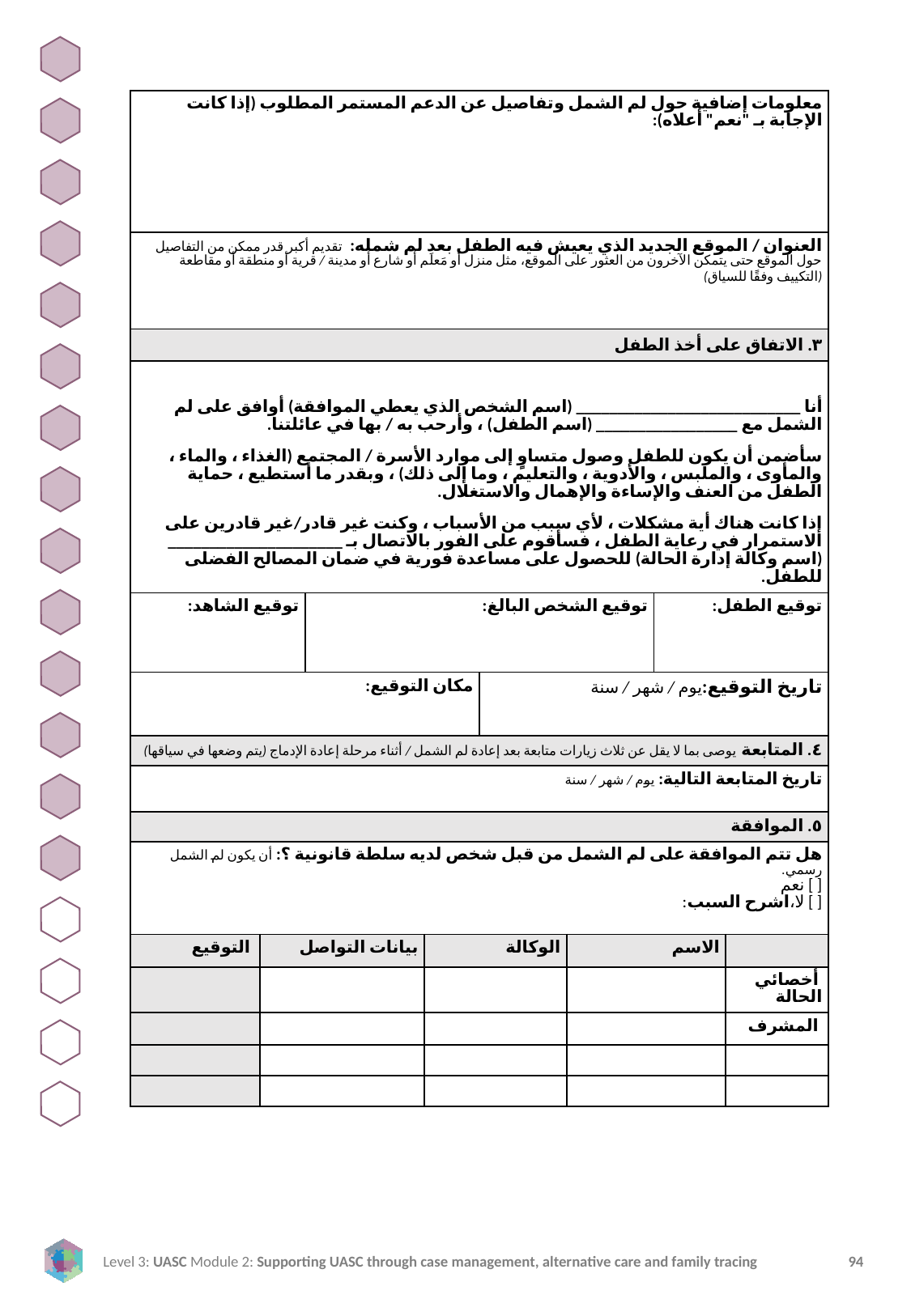

| معلومات إضافية حول لم الشمل وتفاصيل عن الدعم المستمر المطلوب (إذا كانت الإجابة بـ "نعم" أعلاه): |  |  |  |  |  |  |  |
| --- | --- | --- | --- | --- | --- | --- | --- |
| العنوان / الموقع الجديد الذي يعيش فيه الطفل بعد لم شمله: تقديم أكبر قدر ممكن من التفاصيل حول الموقع حتى يتمكن الآخرون من العثور على الموقع، مثل منزل أو مَعلَم أو شارع أو مدينة / قرية أو منطقة أو مقاطعة (التكييف وفقًا للسياق) |  |  |  |  |  |  |  |
| ٣. الاتفاق على أخذ الطفل |  |  |  |  |  |  |  |
| أنا \_\_\_\_\_\_\_\_\_\_\_\_\_\_\_\_\_\_\_\_\_\_\_\_\_\_\_ (اسم الشخص الذي يعطي الموافقة) أوافق على لم الشمل مع \_\_\_\_\_\_\_\_\_\_\_\_\_\_\_\_\_ (اسم الطفل) ، وأرحب به / بها في عائلتنا. سأضمن أن يكون للطفل وصول متساوٍ إلى موارد الأسرة / المجتمع (الغذاء ، والماء ، والمأوى ، والملبس ، والأدوية ، والتعليم ، وما إلى ذلك) ، وبقدر ما أستطيع ، حماية الطفل من العنف والإساءة والإهمال والاستغلال. إذا كانت هناك أية مشكلات ، لأي سبب من الأسباب ، وكنت غير قادر/غير قادرين على الاستمرار في رعاية الطفل ، فسأقوم على الفور بالاتصال بـ \_\_\_\_\_\_\_\_\_\_\_\_\_\_\_\_\_\_\_\_\_ (اسم وكالة إدارة الحالة) للحصول على مساعدة فورية في ضمان المصالح الفضلى للطفل. |  |  |  |  |  |  |  |
| توقيع الشاهد: |  | توقيع الشخص البالغ: |  |  |  | توقيع الطفل: |  |
| مكان التوقيع: |  |  |  | تاريخ التوقيع:يوم / شهر / سنة |  |  |  |
| ٤. المتابعة يوصى بما لا يقل عن ثلاث زيارات متابعة بعد إعادة لم الشمل / أثناء مرحلة إعادة الإدماج (يتم وضعها في سياقها) |  |  |  |  |  |  |  |
| تاريخ المتابعة التالية: يوم / شهر / سنة |  |  |  |  |  |  |  |
| ٥. الموافقة |  |  |  |  |  |  |  |
| هل تتم الموافقة على لم الشمل من قبل شخص لديه سلطة قانونية ؟: أن يكون لم الشمل رسمي. [ ] نعم [ ] لا،اشرح السبب: |  |  |  |  |  |  |  |
| التوقيع | بيانات التواصل |  | الوكالة |  | الاسم |  |  |
|  |  |  |  |  |  |  | أخصائي الحالة |
|  |  |  |  |  |  |  | المشرف |
|  |  |  |  |  |  |  |  |
|  |  |  |  |  |  |  |  |